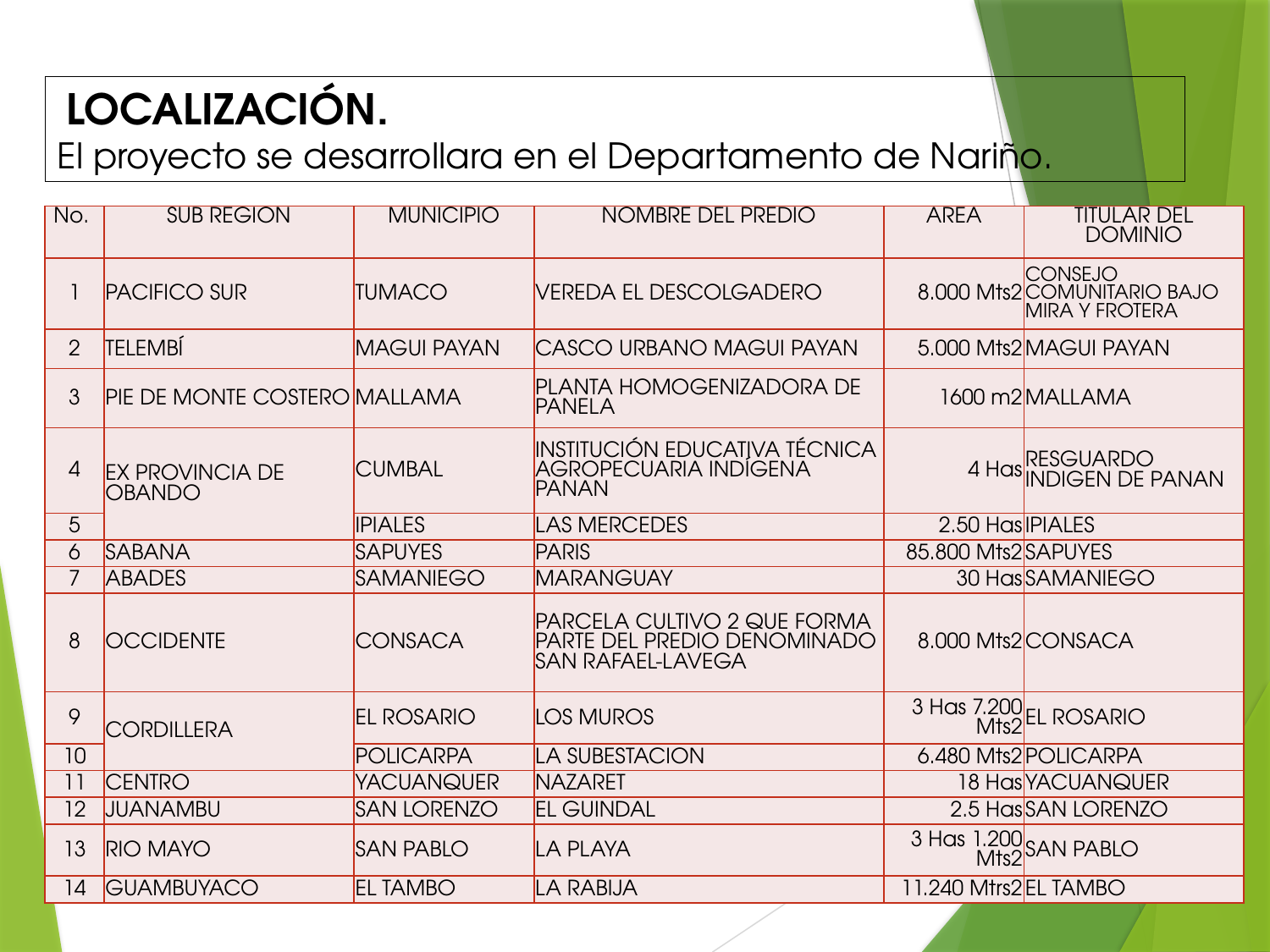

LOCALIZACIÓN.
El proyecto se desarrollara en el Departamento de Nariño.
| No. | SUB REGION | MUNICIPIO | NOMBRE DEL PREDIO | AREA | TITULAR DEL DOMINIO |
| --- | --- | --- | --- | --- | --- |
| 1 | PACIFICO SUR | TUMACO | VEREDA EL DESCOLGADERO | 8.000 Mts2 | CONSEJO COMUNITARIO BAJO MIRA Y FROTERA |
| 2 | TELEMBÍ | MAGUI PAYAN | CASCO URBANO MAGUI PAYAN | 5.000 Mts2 | MAGUI PAYAN |
| 3 | PIE DE MONTE COSTERO | MALLAMA | PLANTA HOMOGENIZADORA DE PANELA | 1600 m2 | MALLAMA |
| 4 | EX PROVINCIA DE OBANDO | CUMBAL | INSTITUCIÓN EDUCATIVA TÉCNICA AGROPECUARIA INDÍGENA PANAN | 4 Has | RESGUARDO INDIGEN DE PANAN |
| 5 |  | IPIALES | LAS MERCEDES | 2.50 Has | IPIALES |
| 6 | SABANA | SAPUYES | PARIS | 85.800 Mts2 | SAPUYES |
| 7 | ABADES | SAMANIEGO | MARANGUAY | 30 Has | SAMANIEGO |
| 8 | OCCIDENTE | CONSACA | PARCELA CULTIVO 2 QUE FORMA PARTE DEL PREDIO DENOMINADO SAN RAFAEL-LAVEGA | 8.000 Mts2 | CONSACA |
| 9 | CORDILLERA | EL ROSARIO | LOS MUROS | 3 Has 7.200 Mts2 | EL ROSARIO |
| 10 |  | POLICARPA | LA SUBESTACION | 6.480 Mts2 | POLICARPA |
| 11 | CENTRO | YACUANQUER | NAZARET | 18 Has | YACUANQUER |
| 12 | JUANAMBU | SAN LORENZO | EL GUINDAL | 2.5 Has | SAN LORENZO |
| 13 | RIO MAYO | SAN PABLO | LA PLAYA | 3 Has 1.200 Mts2 | SAN PABLO |
| 14 | GUAMBUYACO | EL TAMBO | LA RABIJA | 11.240 Mtrs2 | EL TAMBO |